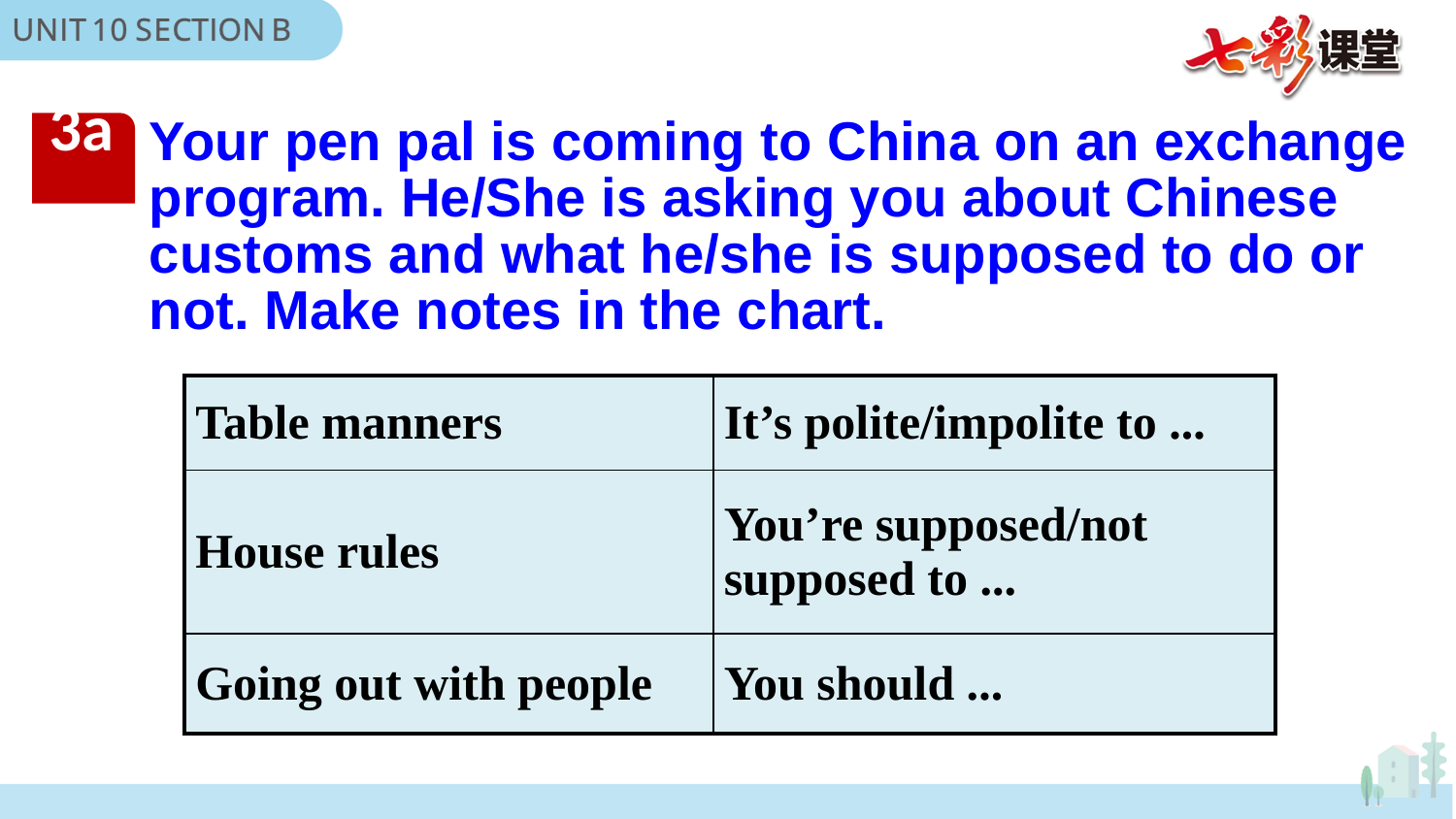

Your pen pal is coming to China on an exchange
program. He/She is asking you about Chinese customs and what he/she is supposed to do or not. Make notes in the chart.
3a
| Table manners | It’s polite/impolite to ... |
| --- | --- |
| House rules | You’re supposed/not supposed to ... |
| Going out with people | You should ... |